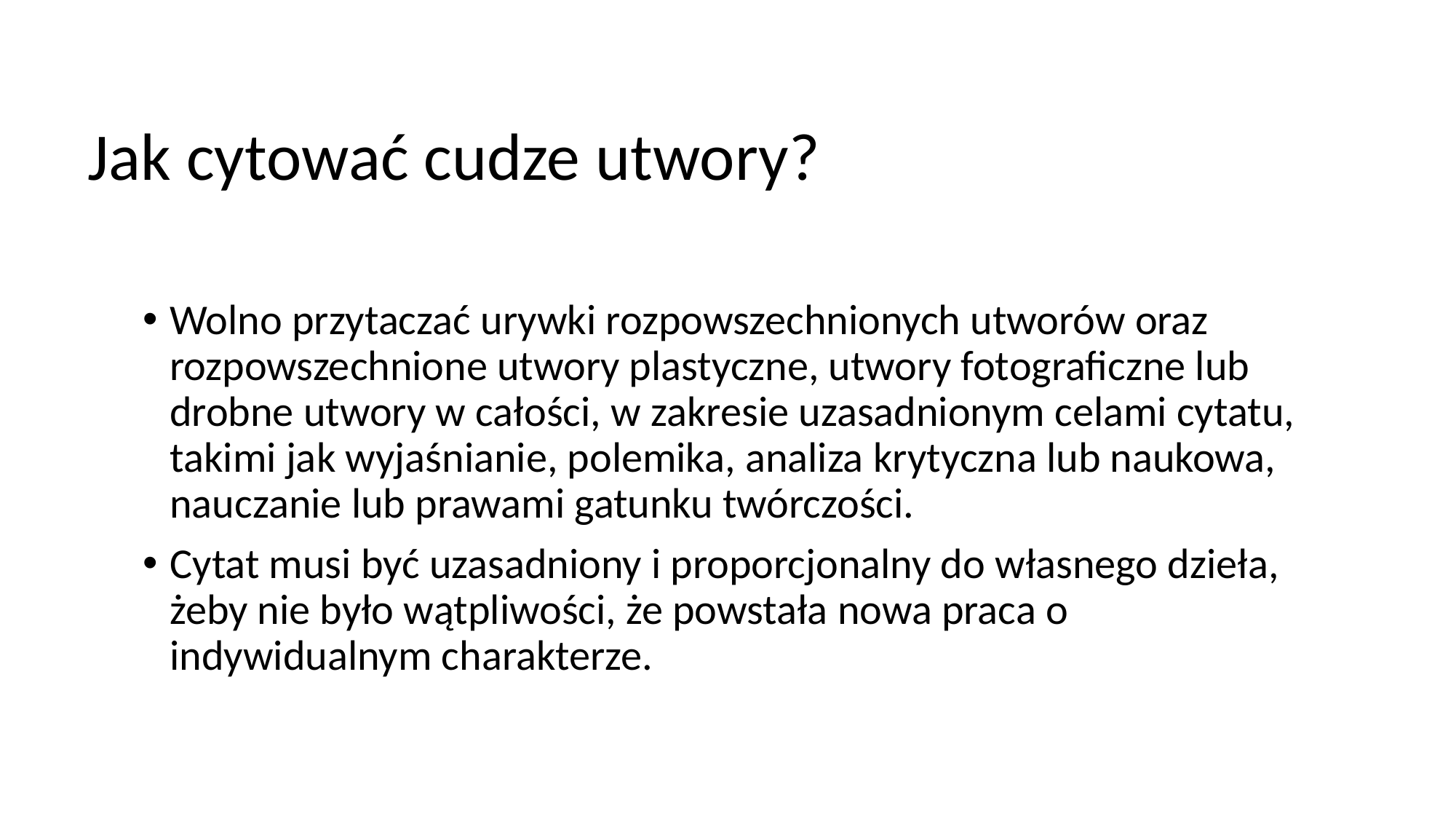

# Jak cytować cudze utwory?
Wolno przytaczać urywki rozpowszechnionych utworów oraz rozpowszechnione utwory plastyczne, utwory fotograficzne lub drobne utwory w całości, w zakresie uzasadnionym celami cytatu, takimi jak wyjaśnianie, polemika, analiza krytyczna lub naukowa, nauczanie lub prawami gatunku twórczości.
Cytat musi być uzasadniony i proporcjonalny do własnego dzieła, żeby nie było wątpliwości, że powstała nowa praca o indywidualnym charakterze.